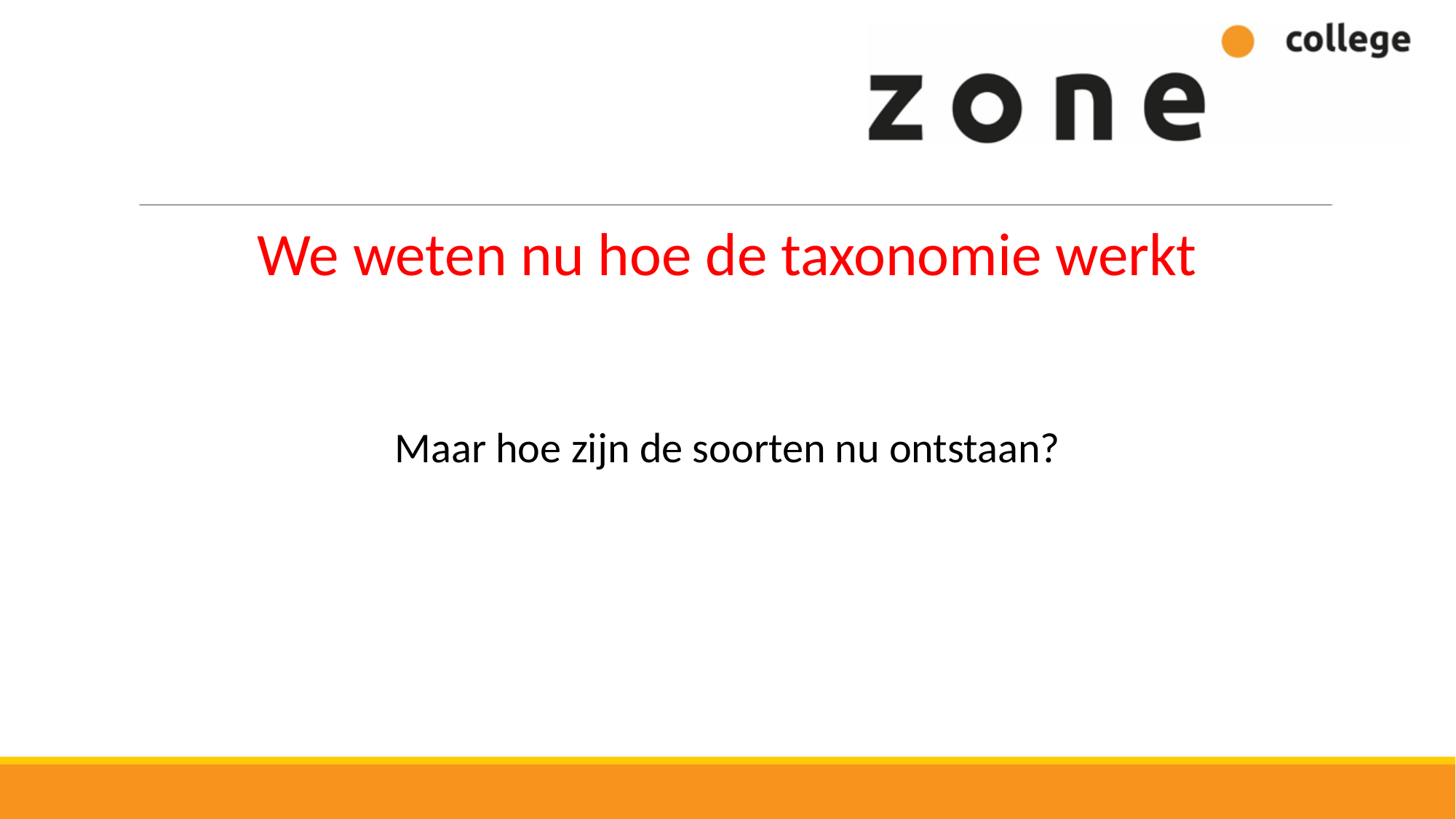

We weten nu hoe de taxonomie werkt

Maar hoe zijn de soorten nu ontstaan?